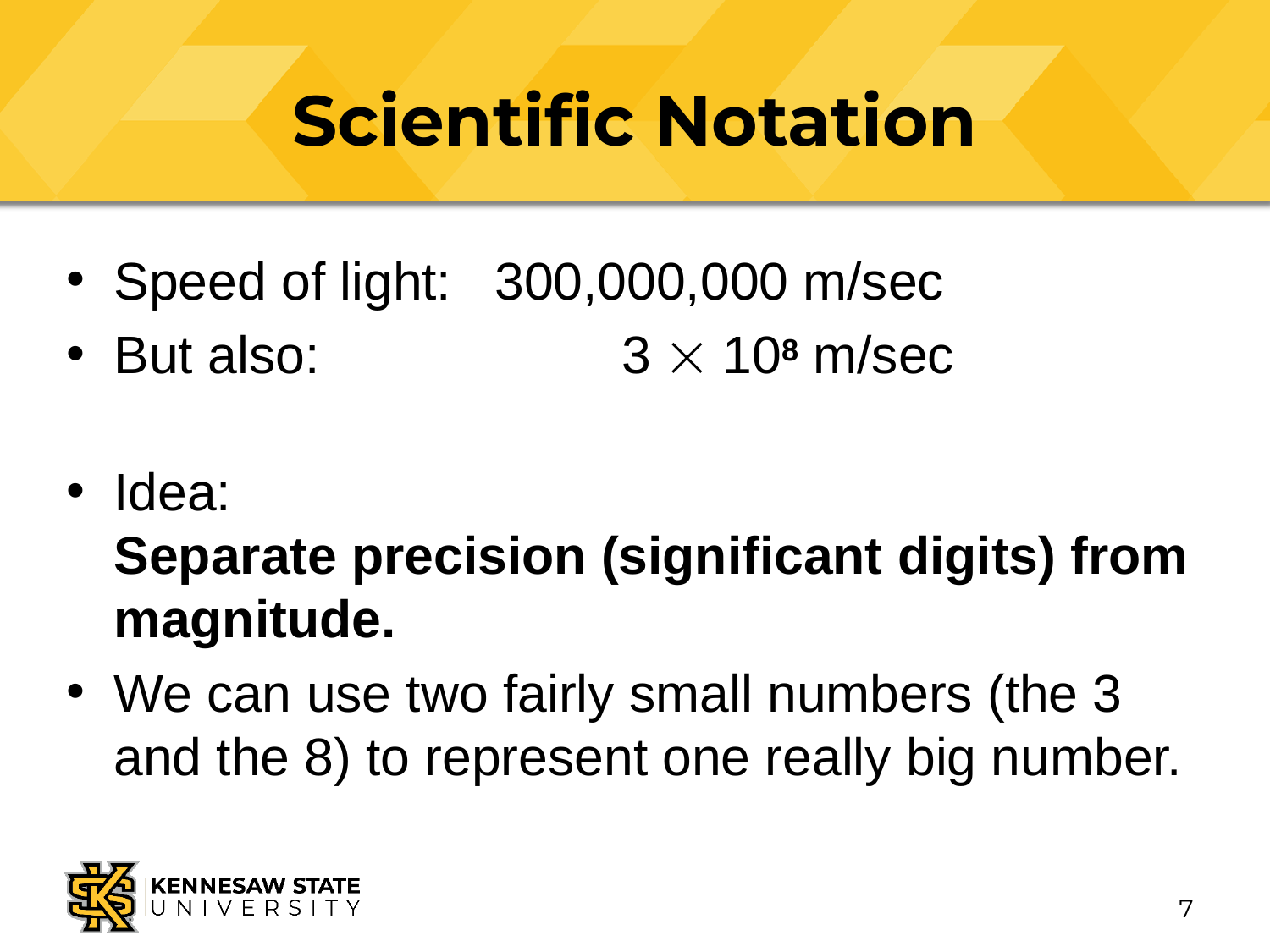

# Scientific Notation
Speed of light: 	300,000,000 m/sec
But also:			3 × 108 m/sec
Idea:
Separate precision (significant digits) from magnitude.
We can use two fairly small numbers (the 3 and the 8) to represent one really big number.
7